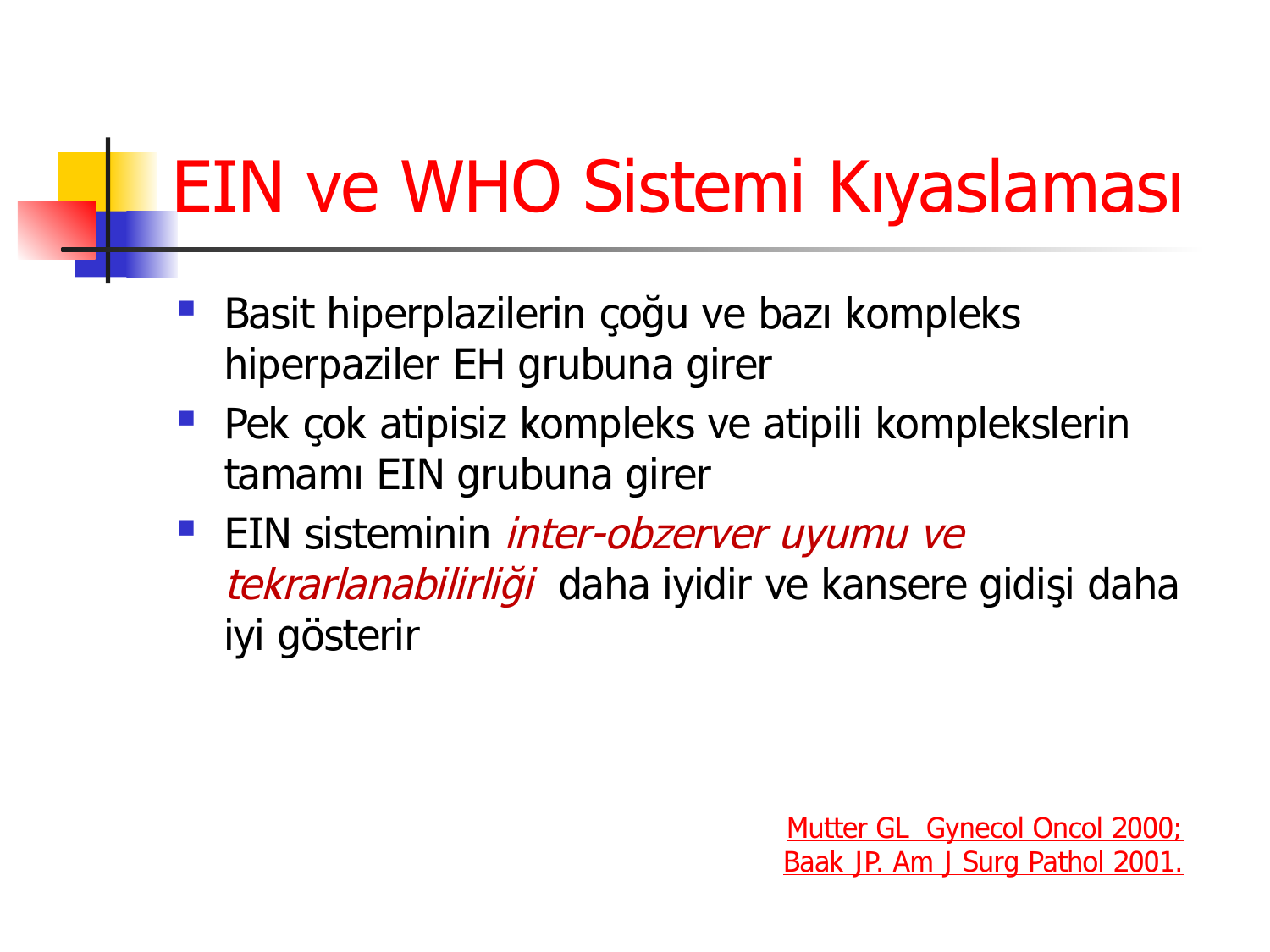

# EIN ve WHO Sistemi Kıyaslaması
Basit hiperplazilerin çoğu ve bazı kompleks hiperpaziler EH grubuna girer
Pek çok atipisiz kompleks ve atipili komplekslerin tamamı EIN grubuna girer
EIN sisteminin inter-obzerver uyumu ve tekrarlanabilirliği  daha iyidir ve kansere gidişi daha iyi gösterir

Mutter GL  Gynecol Oncol 2000;
Baak JP. Am J Surg Pathol 2001.